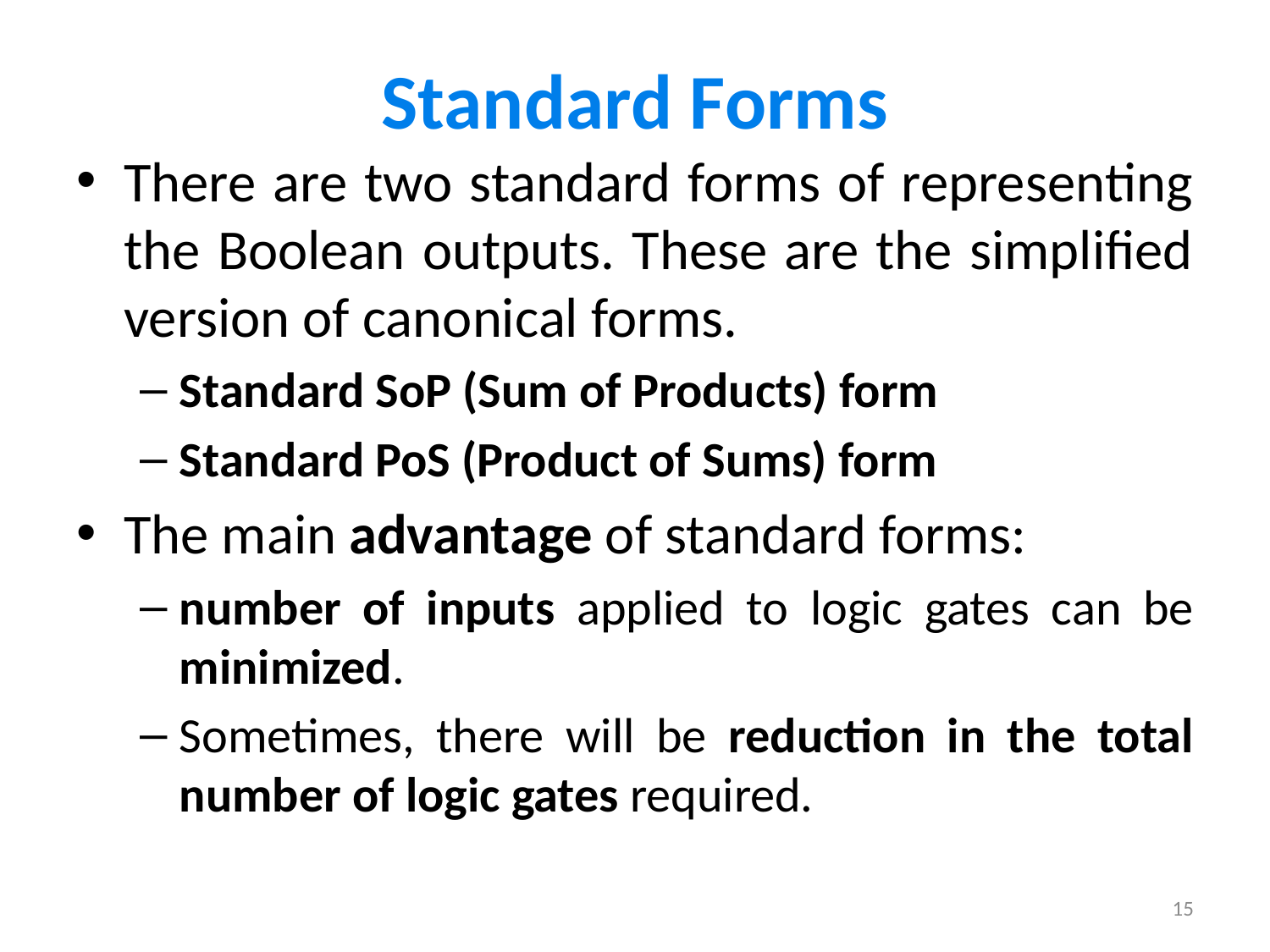

# Standard Forms
There are two standard forms of representing the Boolean outputs. These are the simplified version of canonical forms.
Standard SoP (Sum of Products) form
Standard PoS (Product of Sums) form
The main advantage of standard forms:
number of inputs applied to logic gates can be minimized.
Sometimes, there will be reduction in the total number of logic gates required.

15